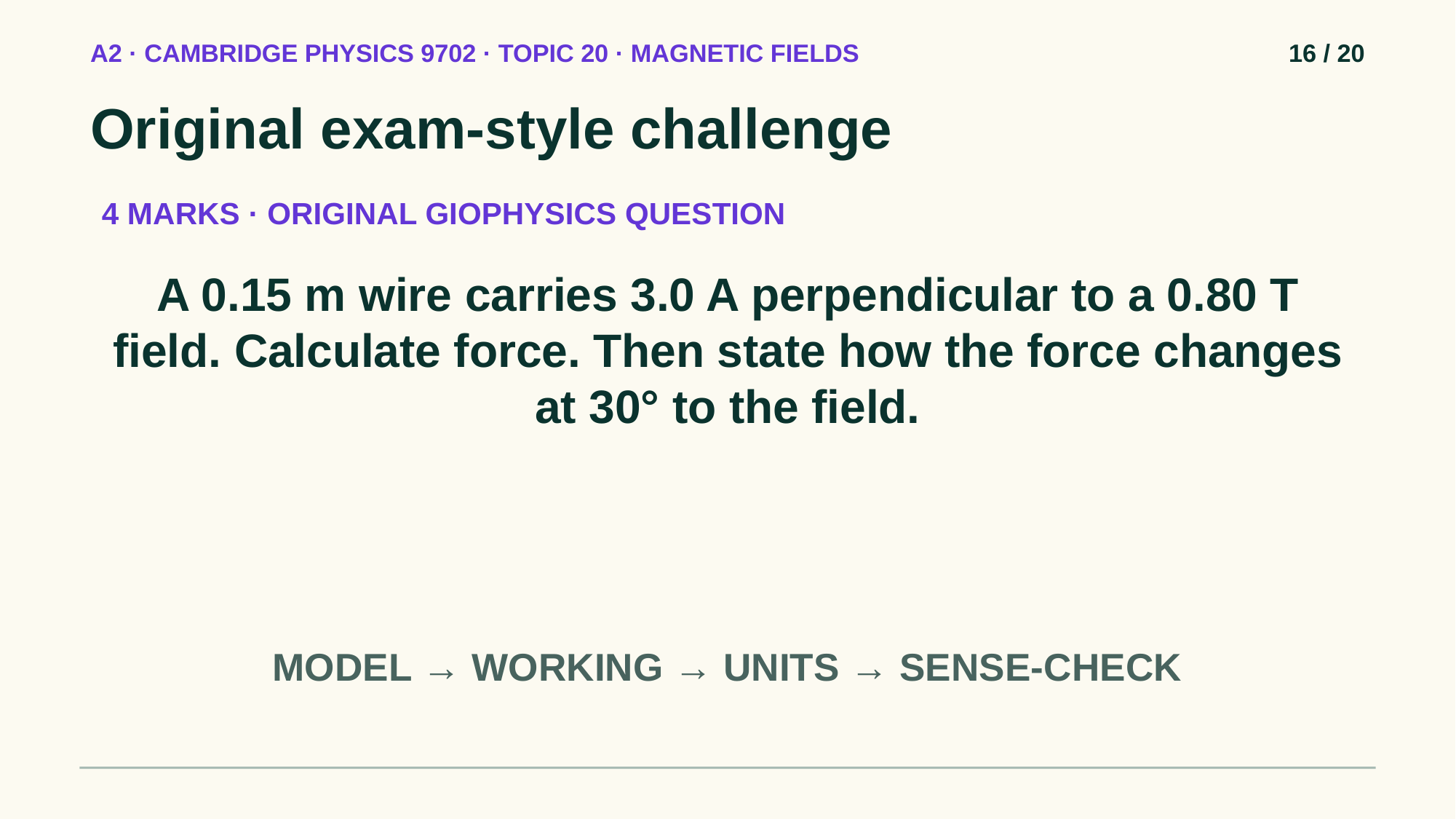

A2 · CAMBRIDGE PHYSICS 9702 · TOPIC 20 · MAGNETIC FIELDS
16 / 20
Original exam-style challenge
4 MARKS · ORIGINAL GIOPHYSICS QUESTION
A 0.15 m wire carries 3.0 A perpendicular to a 0.80 T field. Calculate force. Then state how the force changes at 30° to the field.
MODEL → WORKING → UNITS → SENSE-CHECK